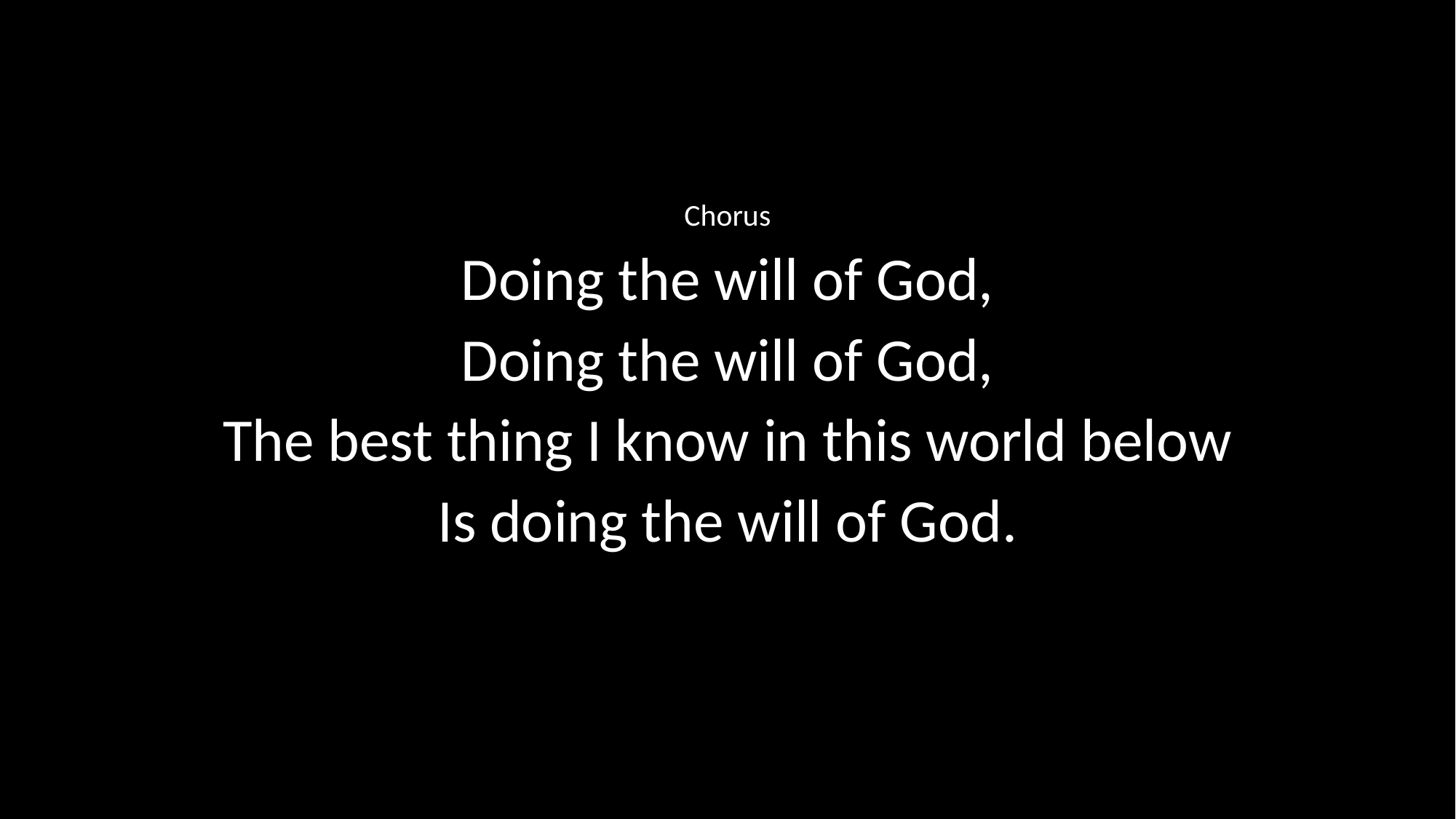

Chorus
Doing the will of God,
Doing the will of God,
The best thing I know in this world below
Is doing the will of God.